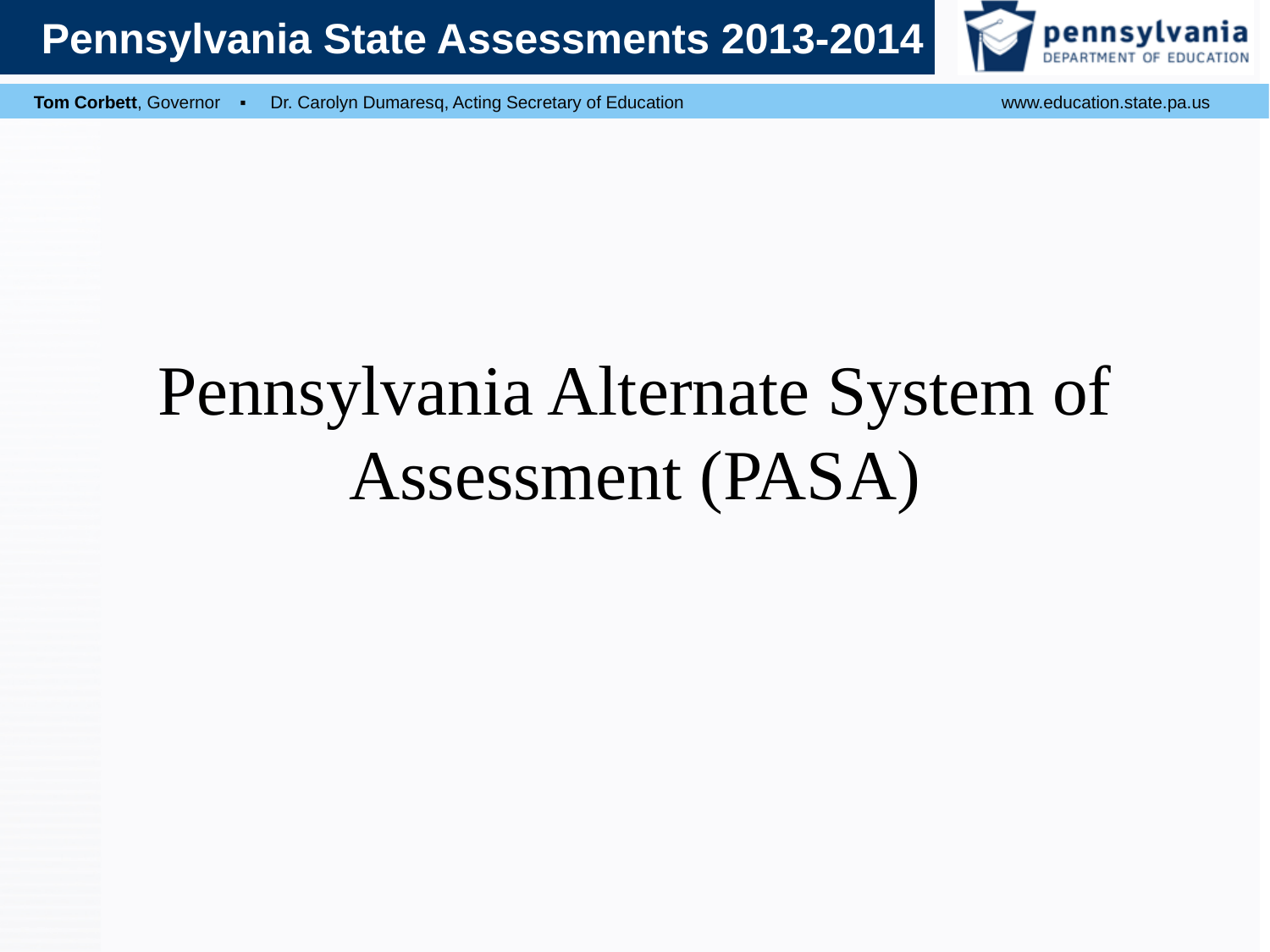

# Pennsylvania Alternate System of Assessment (PASA)